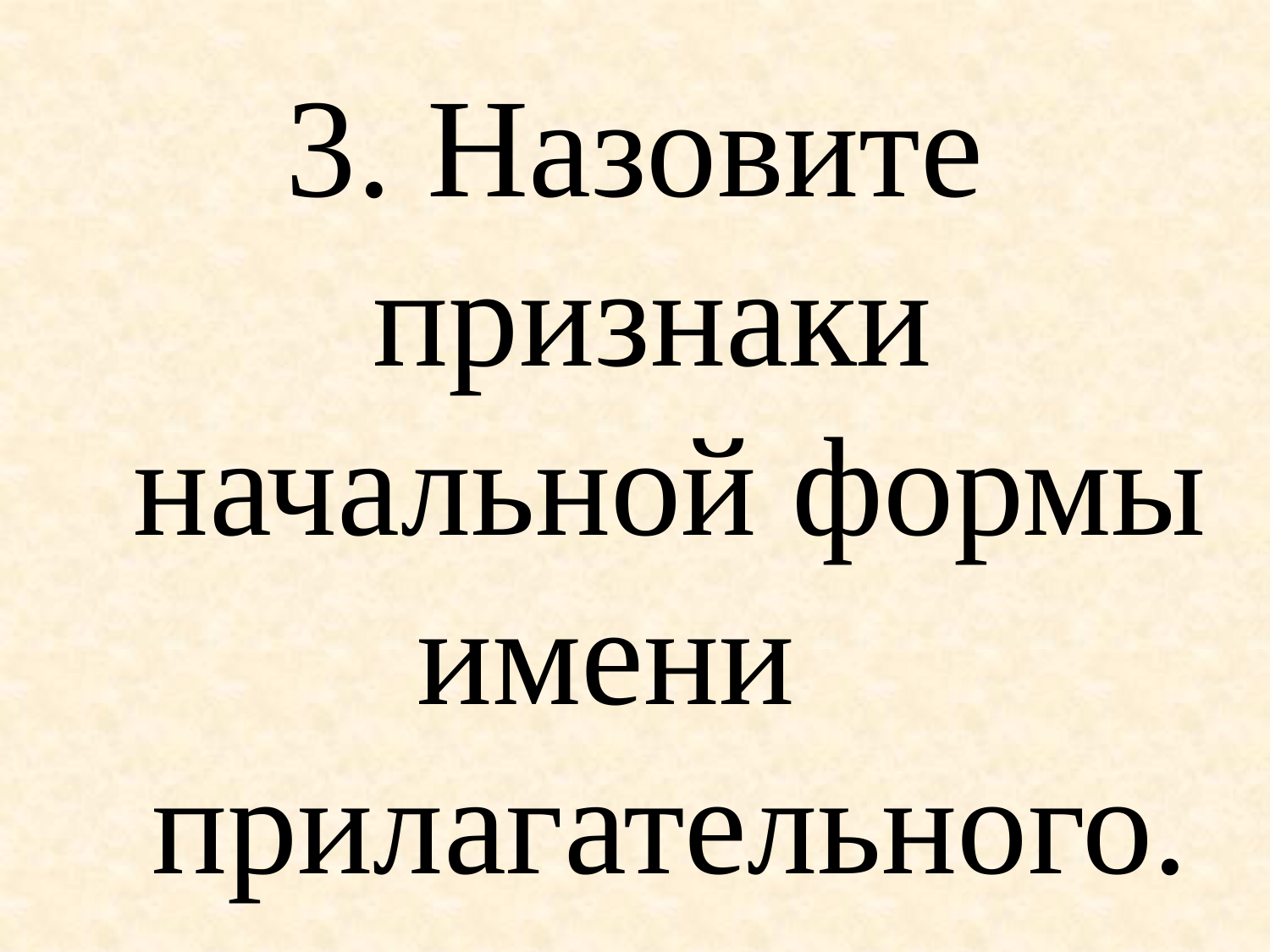

3. Назовите признаки  начальной формы имени 	прилагательного.